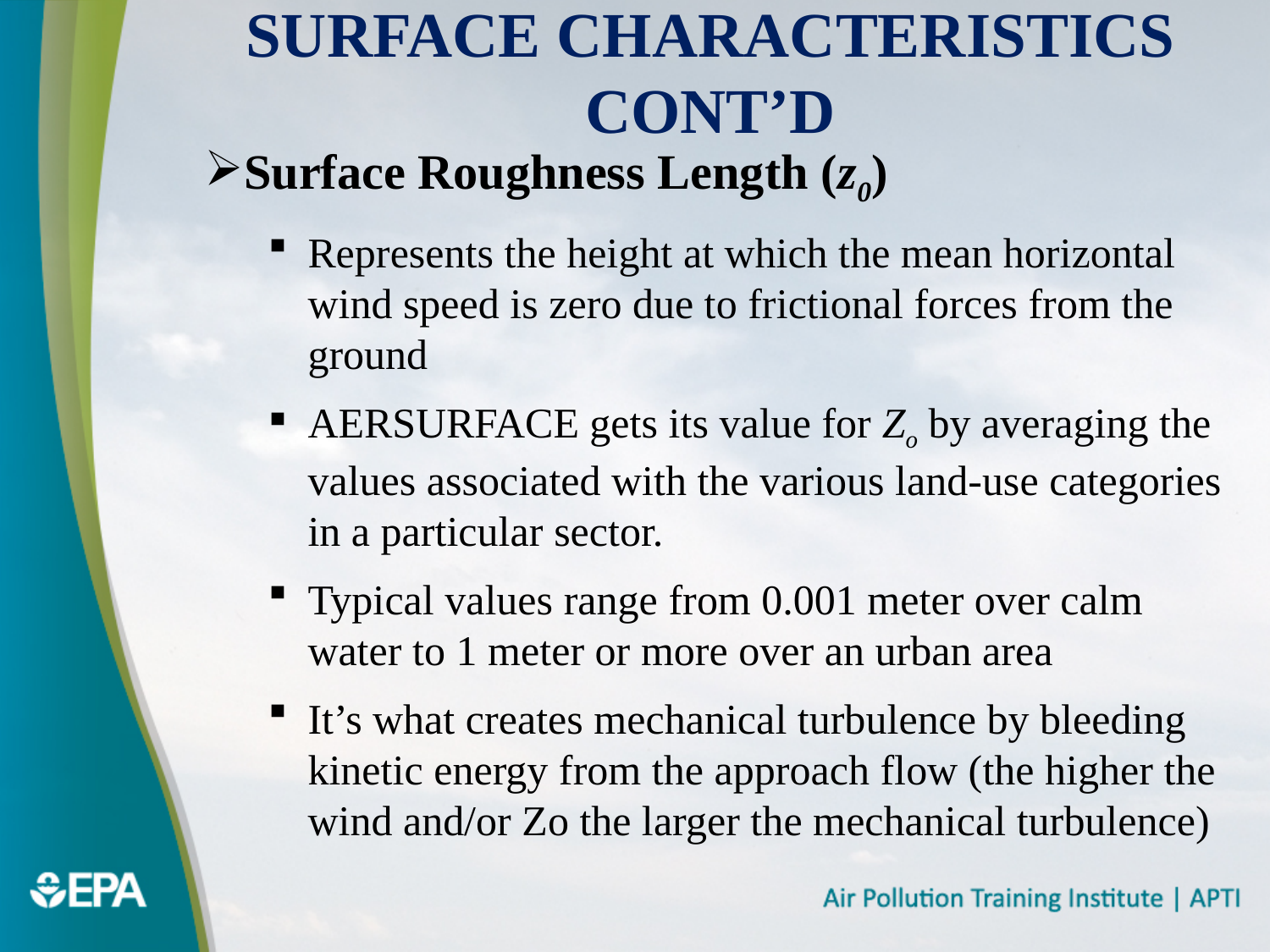

# Surface Characteristics Cont’d
Surface Roughness Length (z0)
Represents the height at which the mean horizontal wind speed is zero due to frictional forces from the ground
AERSURFACE gets its value for Zo by averaging the values associated with the various land-use categories in a particular sector.
Typical values range from 0.001 meter over calm water to 1 meter or more over an urban area
It’s what creates mechanical turbulence by bleeding kinetic energy from the approach flow (the higher the wind and/or Zo the larger the mechanical turbulence)